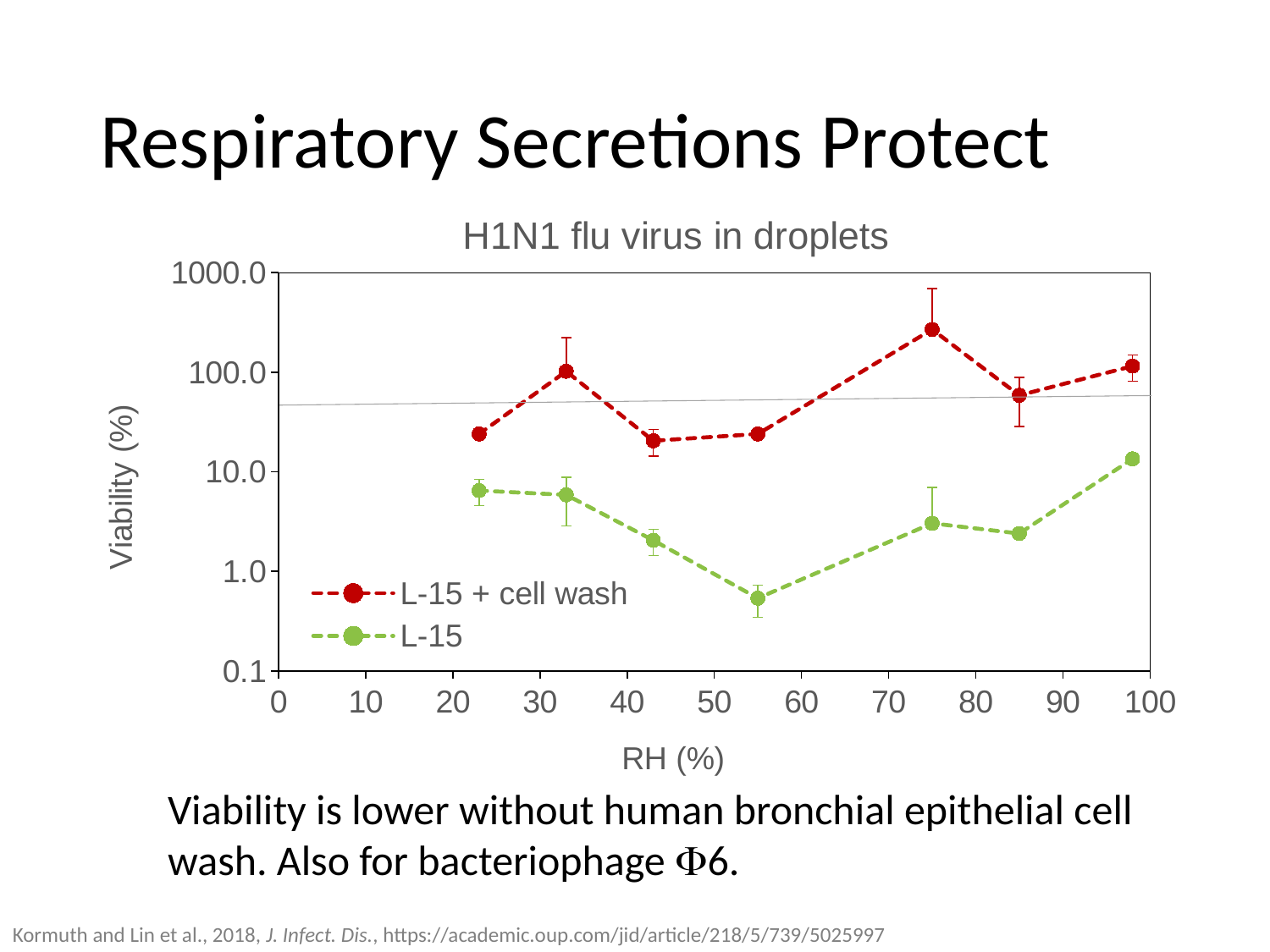

# Respiratory Secretions Protect

### Chart: H1N1 flu virus in droplets

| Category |  |  |
|---|---|---|
Viability is lower without human bronchial epithelial cell wash. Also for bacteriophage Φ6.
Kormuth and Lin et al., 2018, J. Infect. Dis., https://academic.oup.com/jid/article/218/5/739/5025997